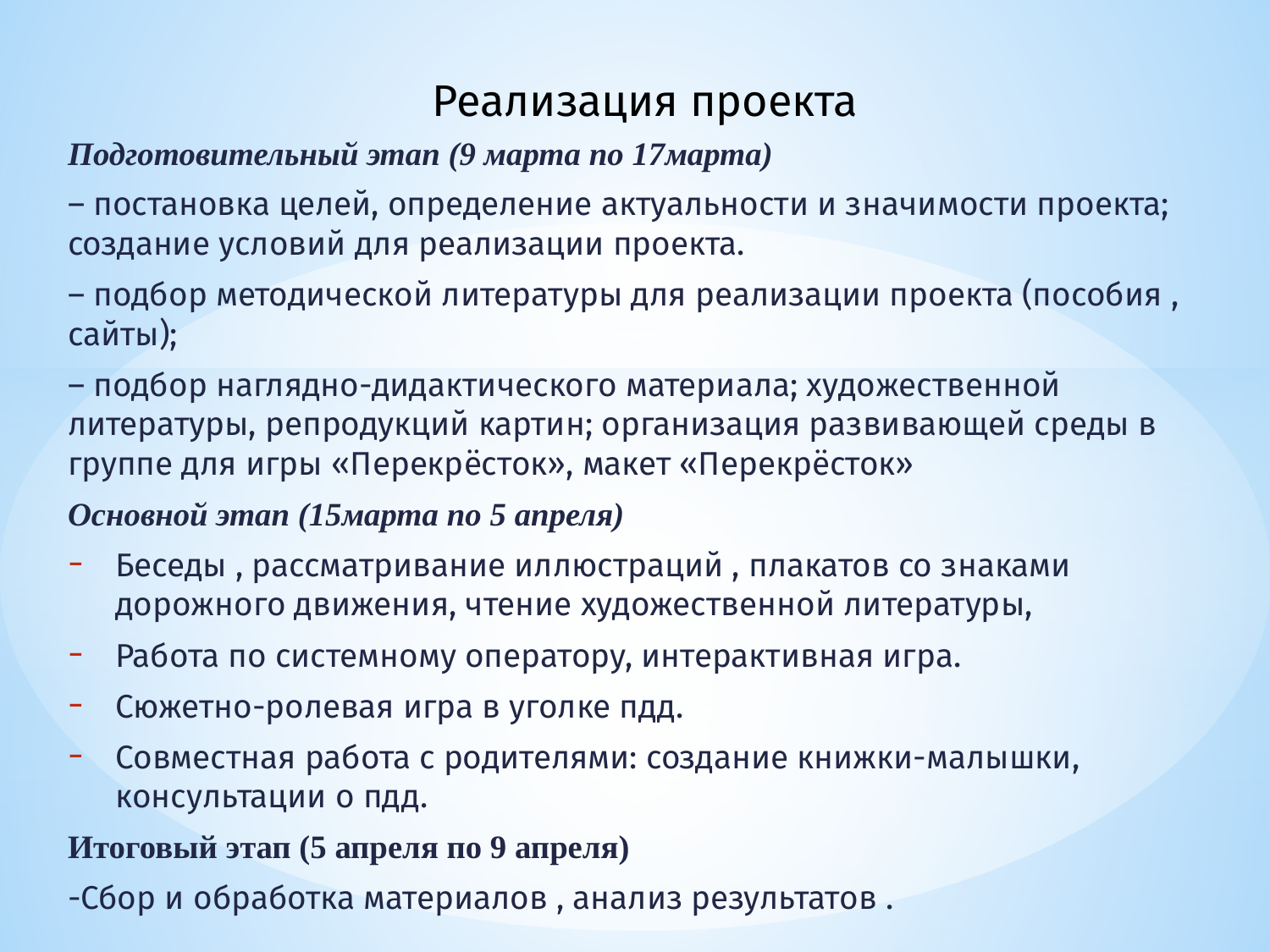

Реализация проекта
Подготовительный этап (9 марта по 17марта)
– постановка целей, определение актуальности и значимости проекта; создание условий для реализации проекта.
– подбор методической литературы для реализации проекта (пособия , сайты);
– подбор наглядно-дидактического материала; художественной литературы, репродукций картин; организация развивающей среды в группе для игры «Перекрёсток», макет «Перекрёсток»
Основной этап (15марта по 5 апреля)
Беседы , рассматривание иллюстраций , плакатов со знаками дорожного движения, чтение художественной литературы,
Работа по системному оператору, интерактивная игра.
Сюжетно-ролевая игра в уголке пдд.
Совместная работа с родителями: создание книжки-малышки, консультации о пдд.
Итоговый этап (5 апреля по 9 апреля)
-Сбор и обработка материалов , анализ результатов .